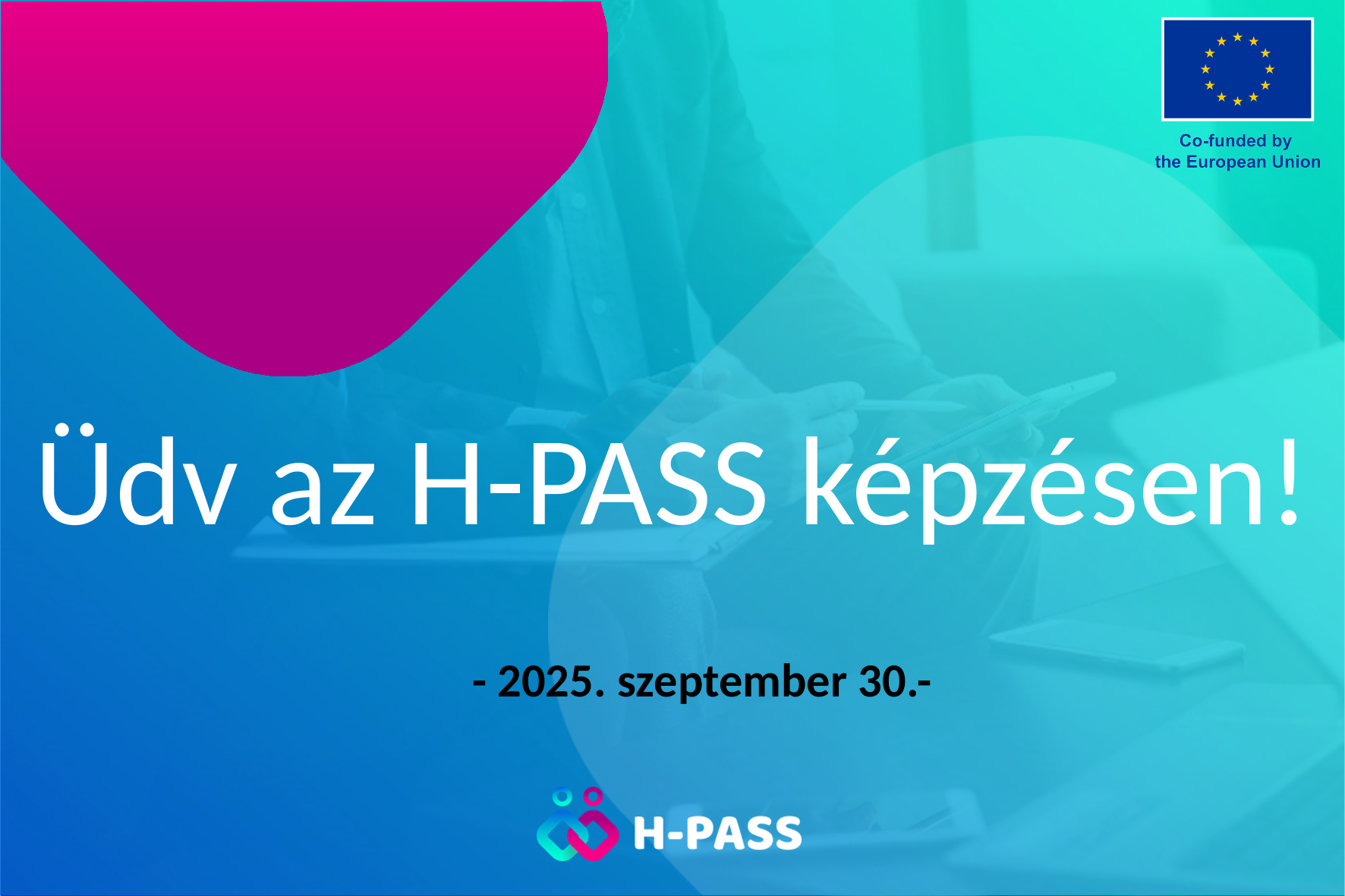

# Üdv az H-PASS képzésen!
  - 2025. szeptember 30.-